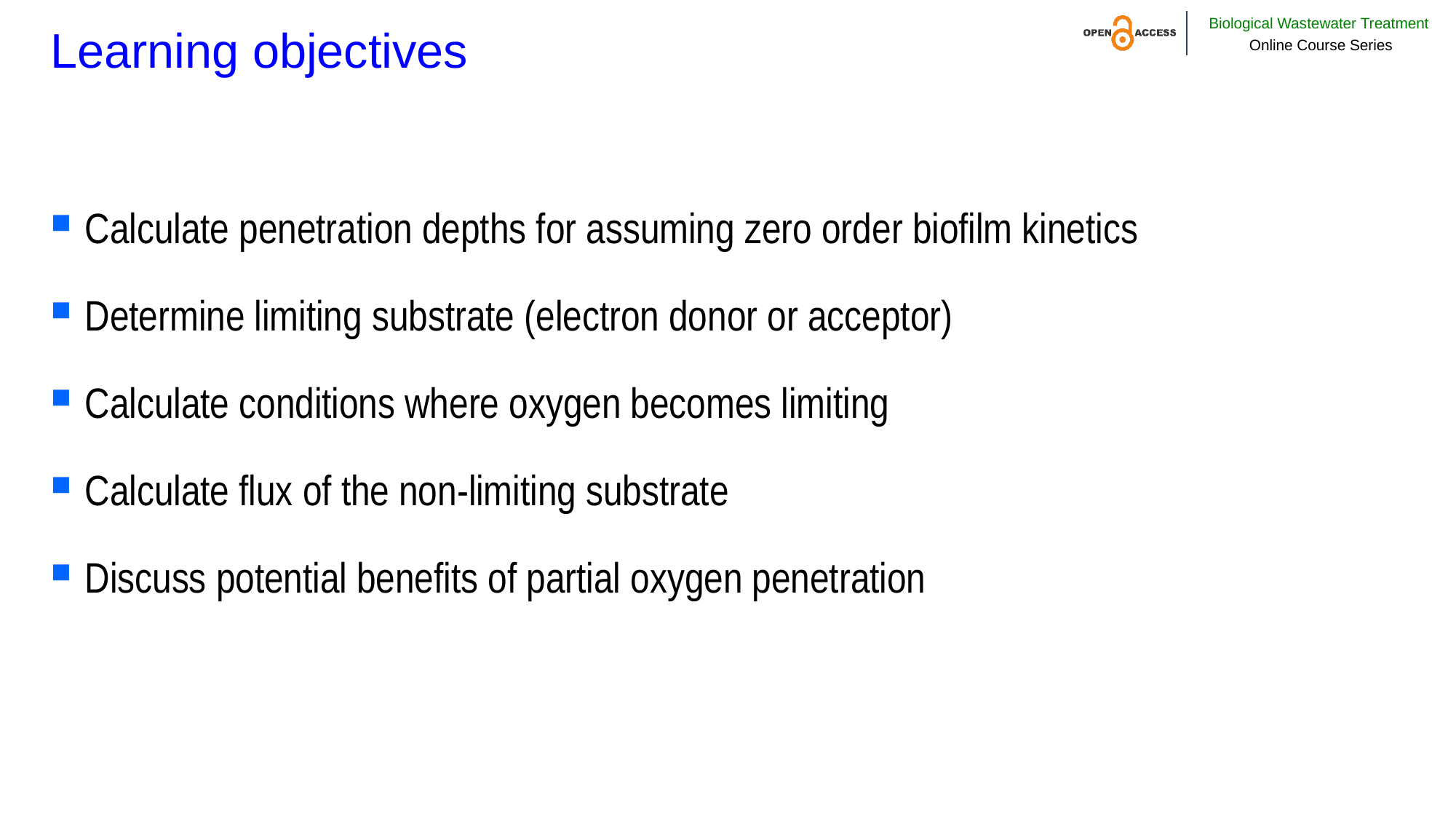

# Learning objectives

Calculate penetration depths for assuming zero order biofilm kinetics
Determine limiting substrate (electron donor or acceptor)
Calculate conditions where oxygen becomes limiting
Calculate flux of the non-limiting substrate
Discuss potential benefits of partial oxygen penetration